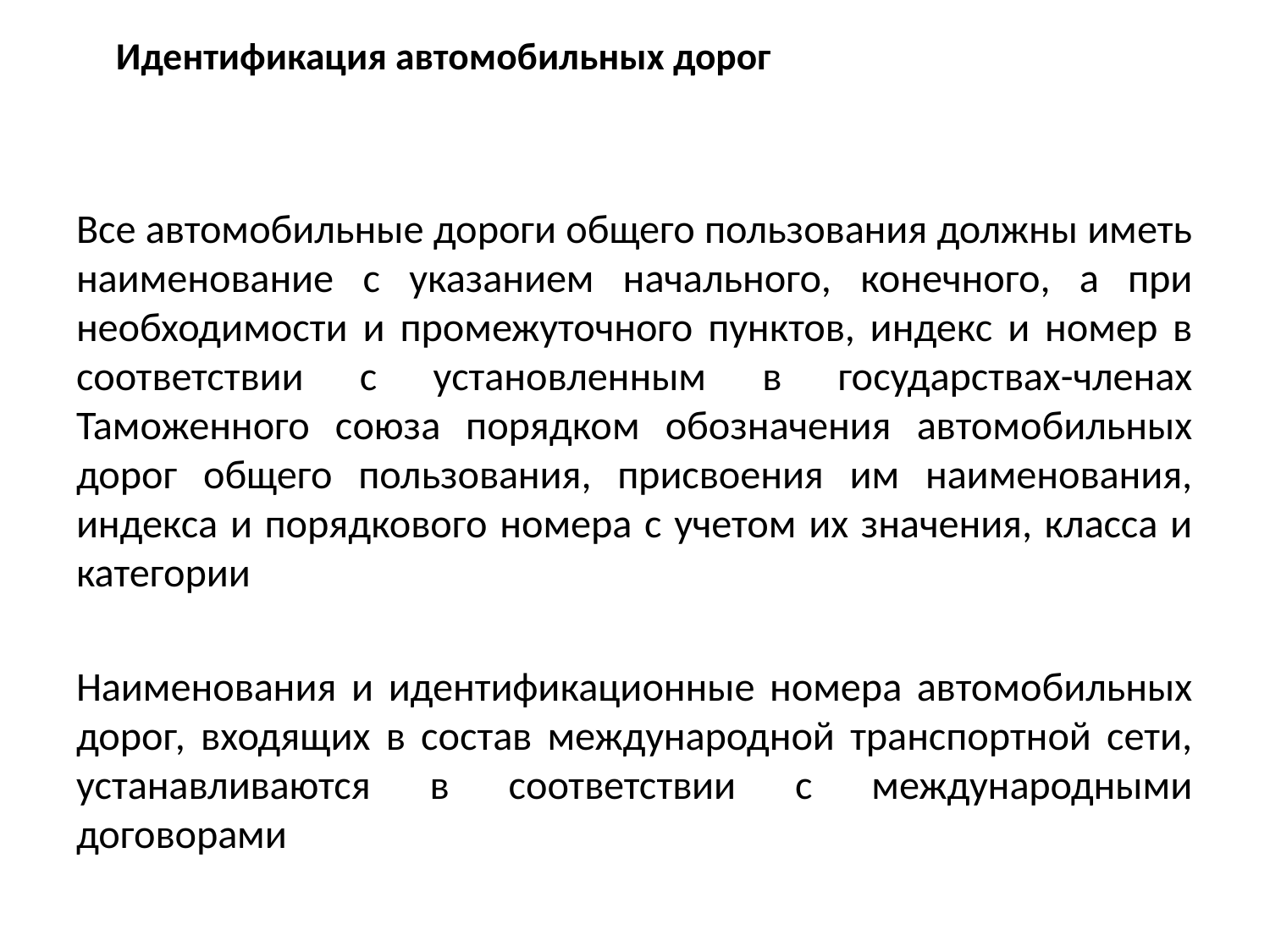

Идентификация автомобильных дорог
Все автомобильные дороги общего пользования должны иметь наименование с указанием начального, конечного, а при необходимости и промежуточного пунктов, индекс и номер в соответствии с установленным в государствах-членах Таможенного союза порядком обозначения автомобильных дорог общего пользования, присвоения им наименования, индекса и порядкового номера с учетом их значения, класса и категории

Наименования и идентификационные номера автомобильных дорог, входящих в состав международной транспортной сети, устанавливаются в соответствии с международными договорами